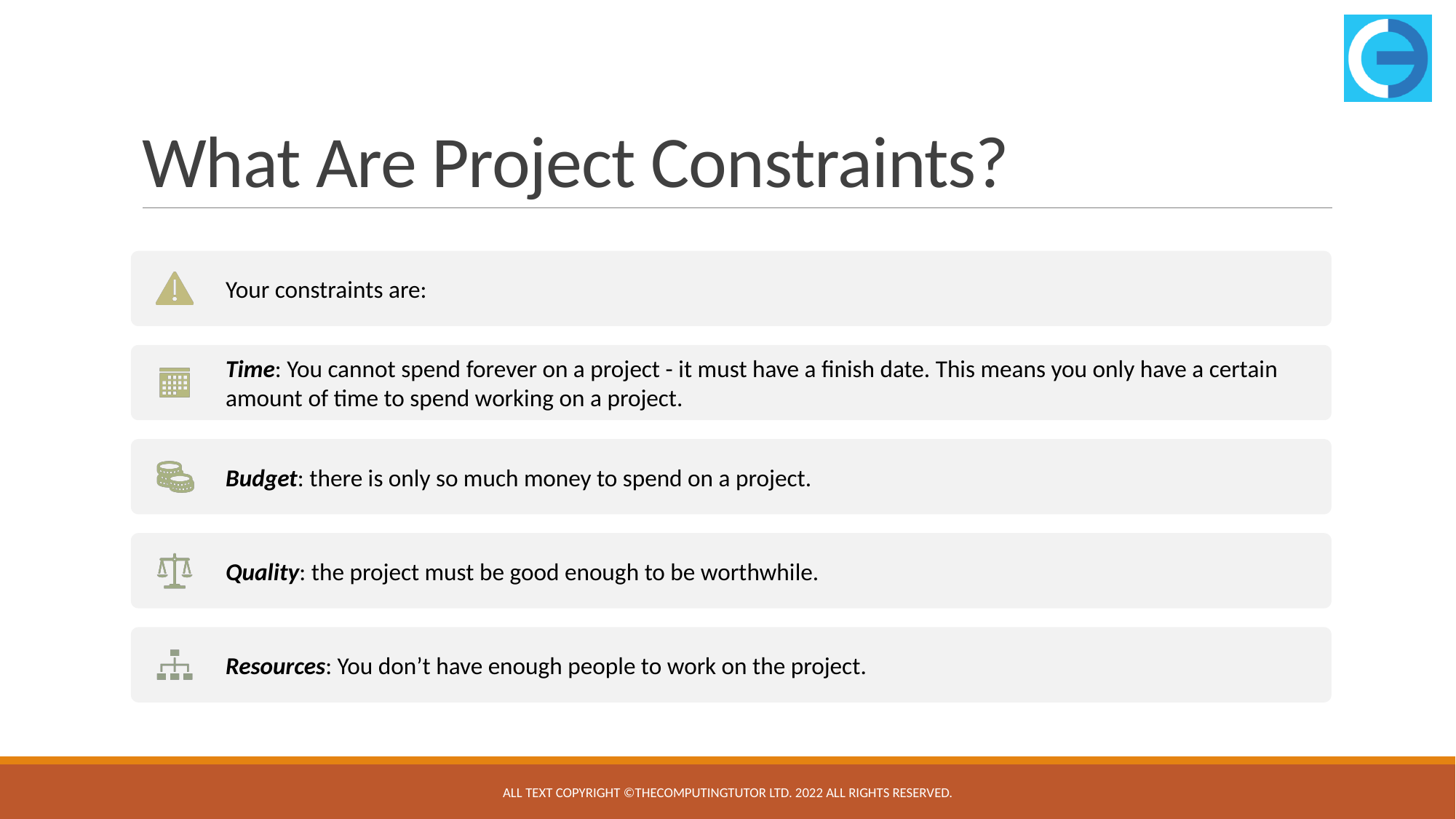

# What Are Project Constraints?
Your constraints are:
Time: You cannot spend forever on a project - it must have a finish date. This means you only have a certain amount of time to spend working on a project.
Budget: there is only so much money to spend on a project.
Quality: the project must be good enough to be worthwhile.
Resources: You don’t have enough people to work on the project.
All text copyright ©TheComputingTutor Ltd. 2022 All rights Reserved.